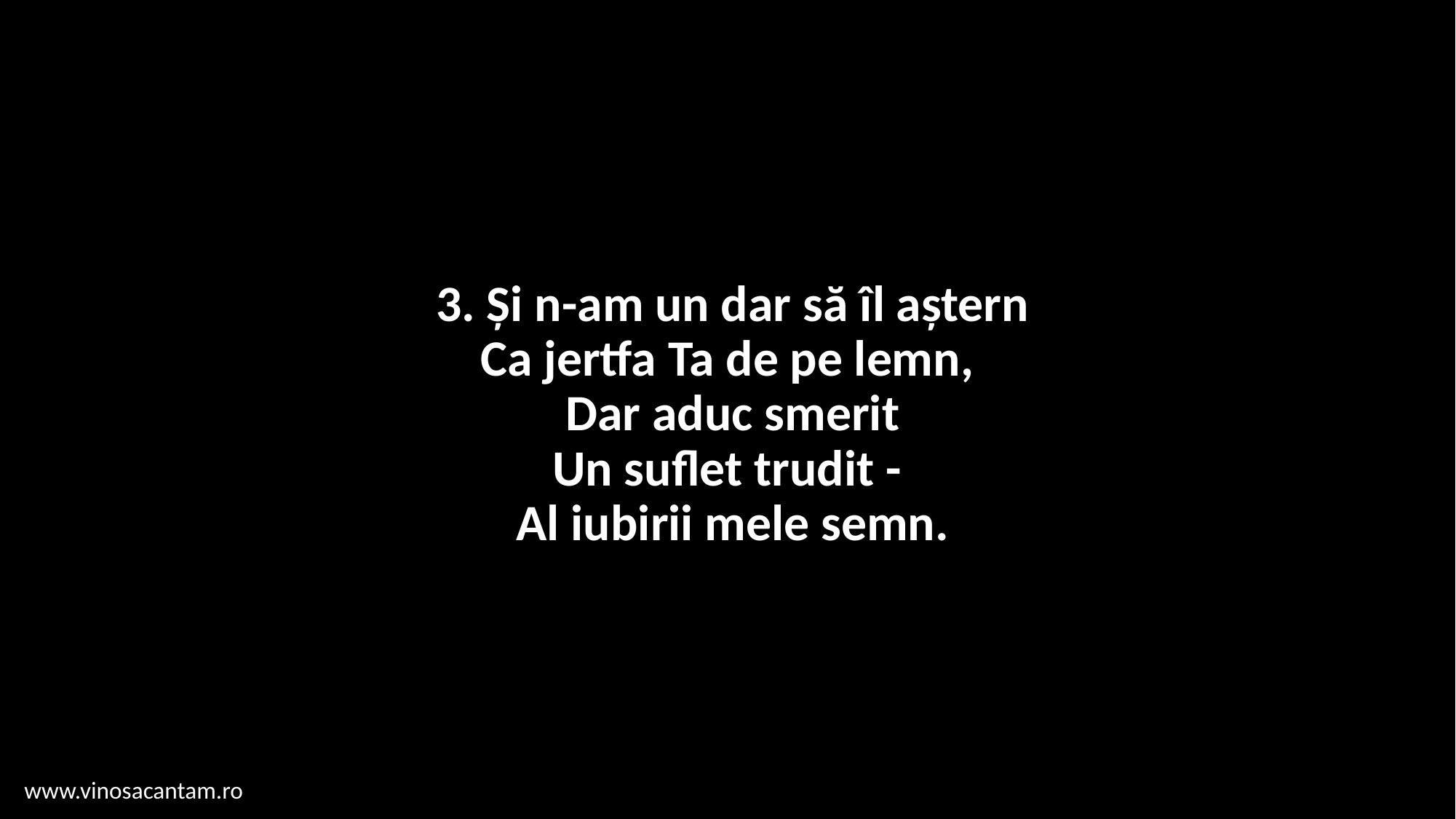

# 3. Și n-am un dar să îl aștern Ca jertfa Ta de pe lemn, Dar aduc smerit Un suflet trudit - Al iubirii mele semn.
www.vinosacantam.ro